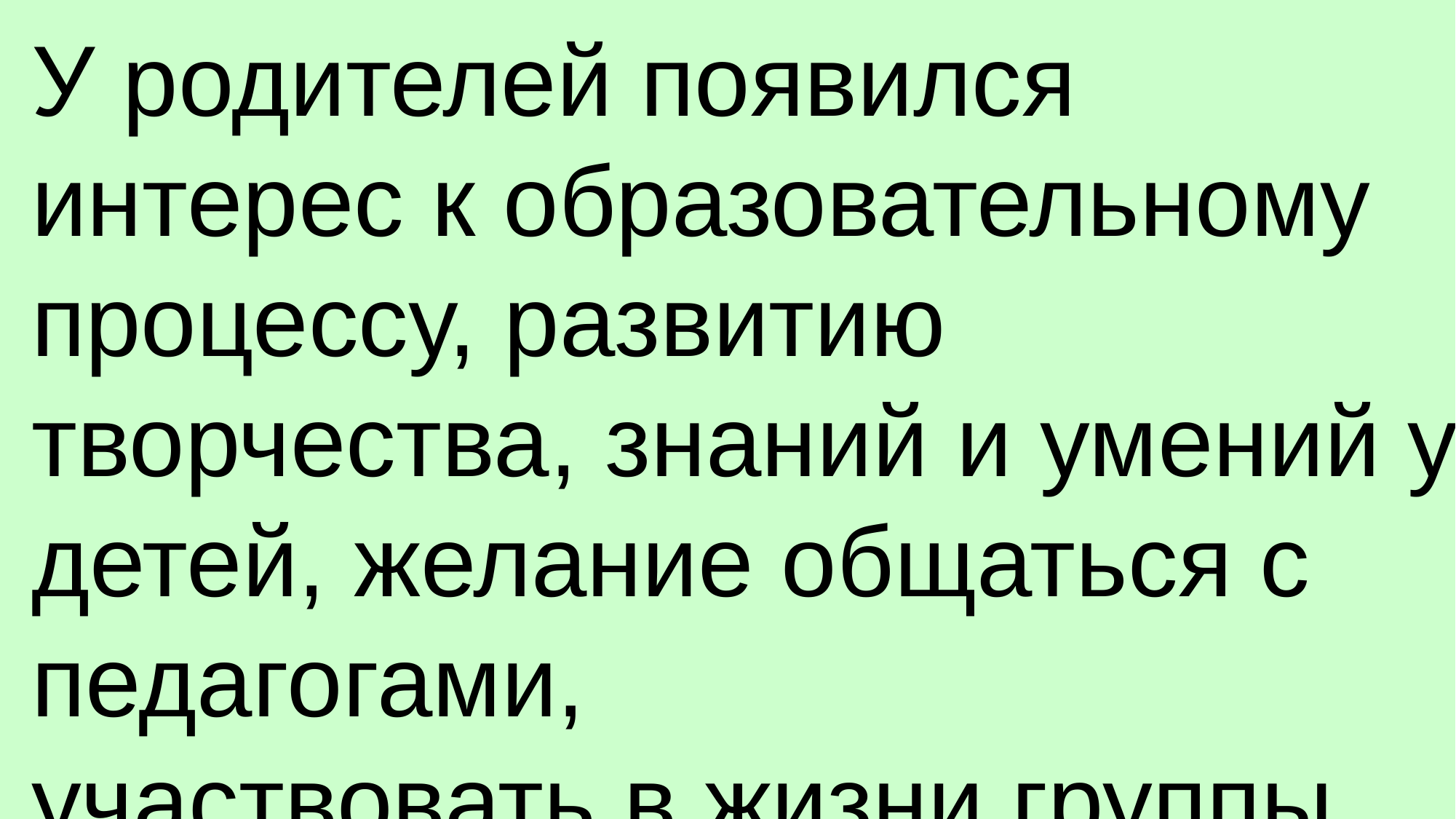

У родителей появился интерес к образовательному процессу, развитию
творчества, знаний и умений у детей, желание общаться с педагогами,
участвовать в жизни группы.